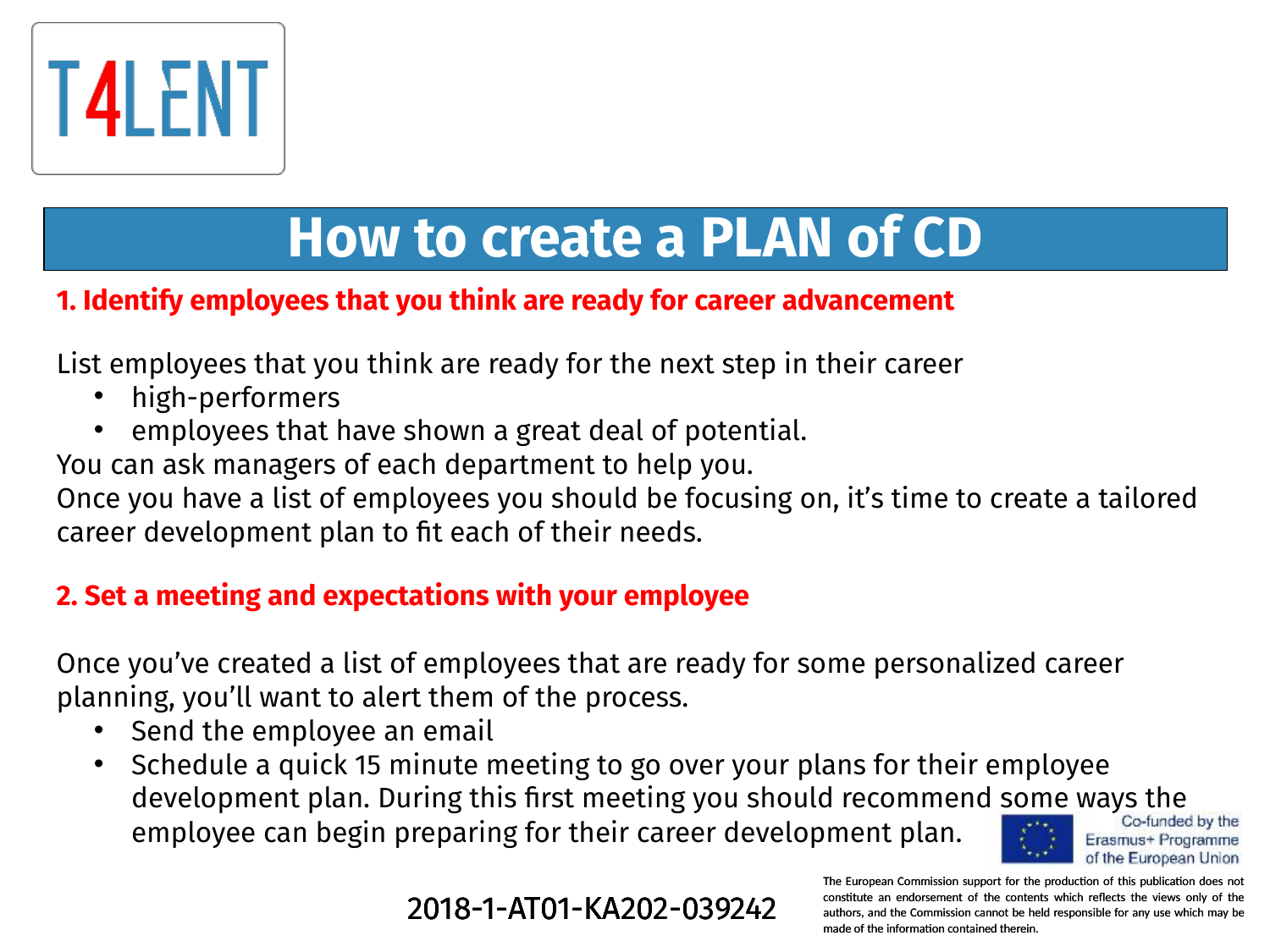

How to create a PLAN of CD
1. Identify employees that you think are ready for career advancement

List employees that you think are ready for the next step in their career
high-performers
employees that have shown a great deal of potential.
You can ask managers of each department to help you.
Once you have a list of employees you should be focusing on, it’s time to create a tailored career development plan to fit each of their needs.

2. Set a meeting and expectations with your employee

Once you’ve created a list of employees that are ready for some personalized career planning, you’ll want to alert them of the process.
Send the employee an email
Schedule a quick 15 minute meeting to go over your plans for their employee development plan. During this first meeting you should recommend some ways the employee can begin preparing for their career development plan.

2018-1-AT01-KA202-039242